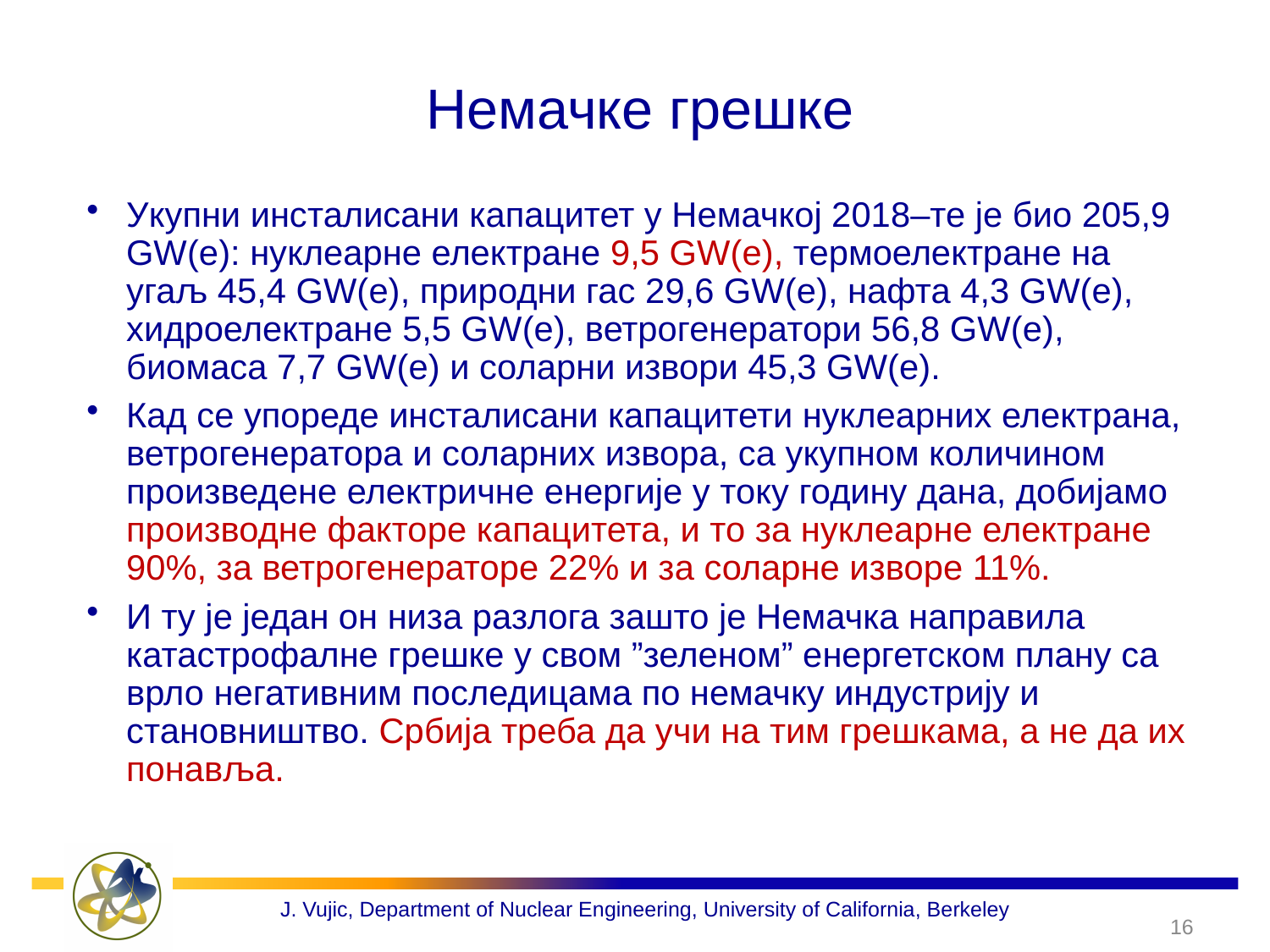

# Немачке грешке
Укупни инсталисани капацитет у Немачкој 2018–те је био 205,9 GW(е): нуклеарне електране 9,5 GW(е), термоелектране на угаљ 45,4 GW(е), природни гас 29,6 GW(е), нафта 4,3 GW(е), хидроелектране 5,5 GW(е), ветрогенератори 56,8 GW(е), биомаса 7,7 GW(е) и соларни извори 45,3 GW(е).
Кад се упореде инсталисани капацитети нуклеарних електрана, ветрогенератора и соларних извора, са укупном количином произведене електричне енергије у току годину дана, добијамо производне факторе капацитета, и то за нуклеарне електране 90%, за ветрогенераторе 22% и за соларне изворе 11%.
И ту је један он низа разлога зашто је Немачка направила катастрофалне грешке у свом ”зеленом” енергетском плану са врло негативним последицама по немачку индустрију и становништво. Србија треба да учи на тим грешкама, а не да их понавља.

16